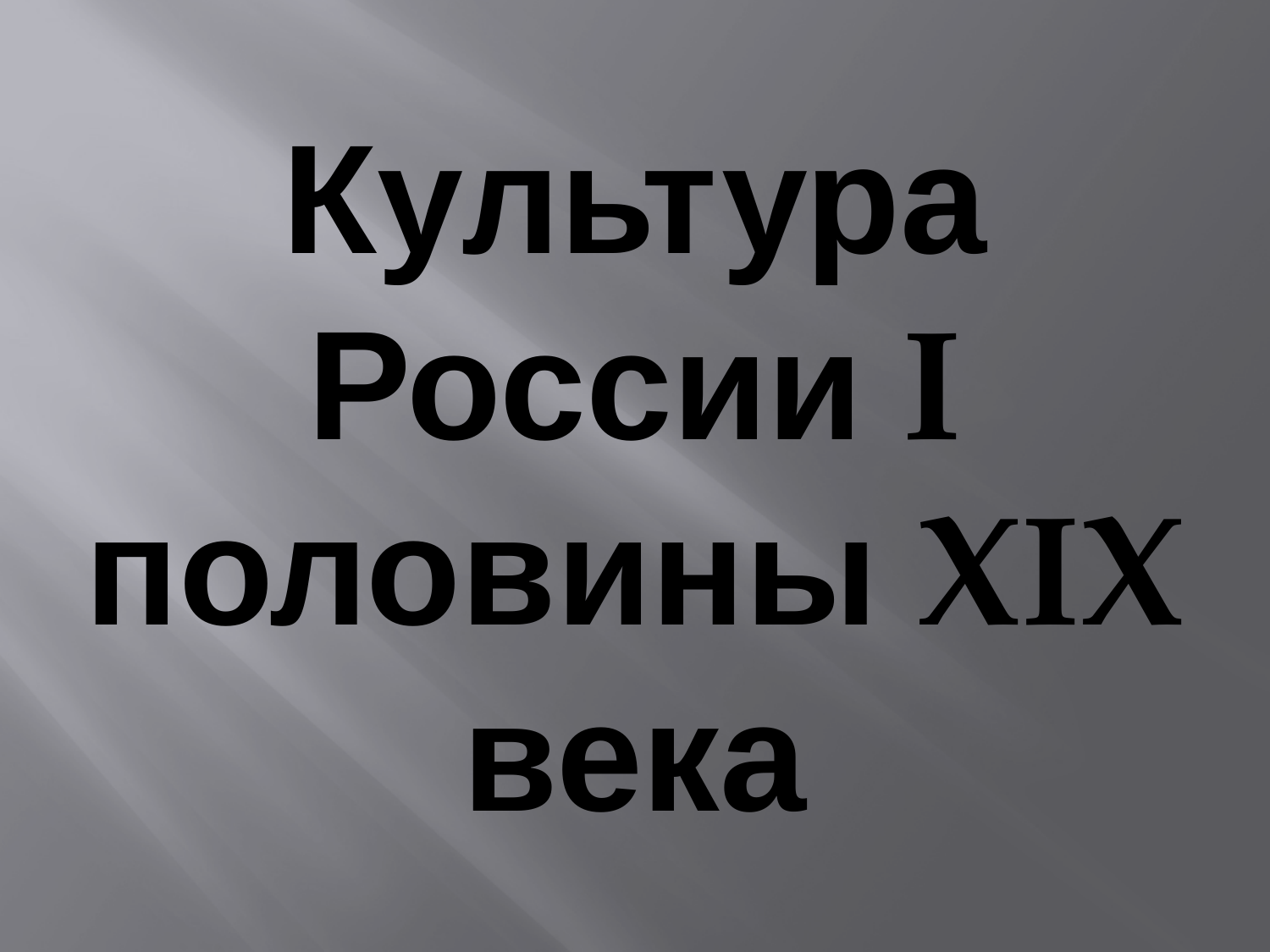

# Культура России I половины XIX века